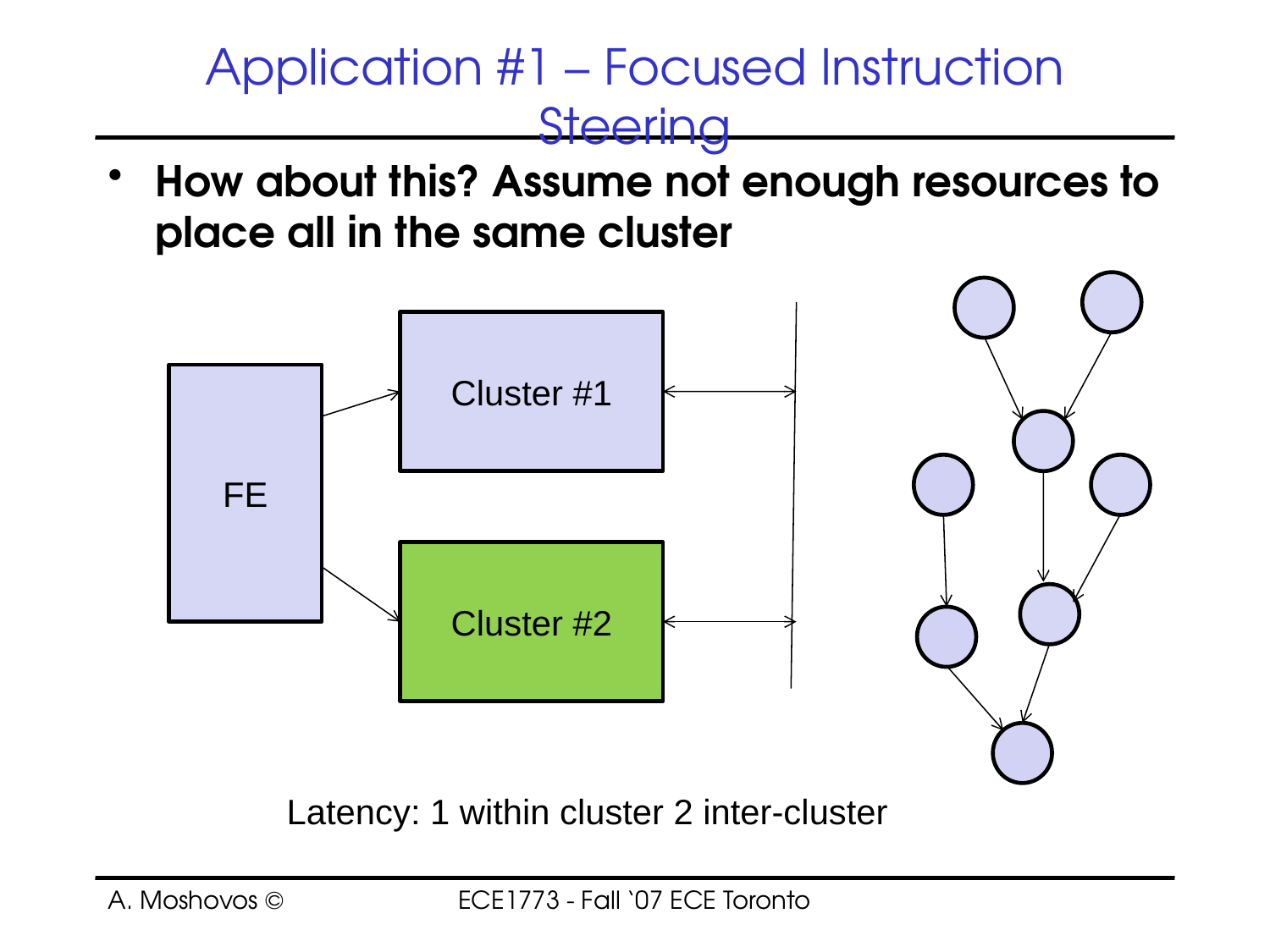

# Application #1 – Focused Instruction Steering
How about this? Assume not enough resources to place all in the same cluster

Cluster #1
FE

Cluster #2

Latency: 1 within cluster 2 inter-cluster
A. Moshovos ©
ECE1773 - Fall ‘07 ECE Toronto